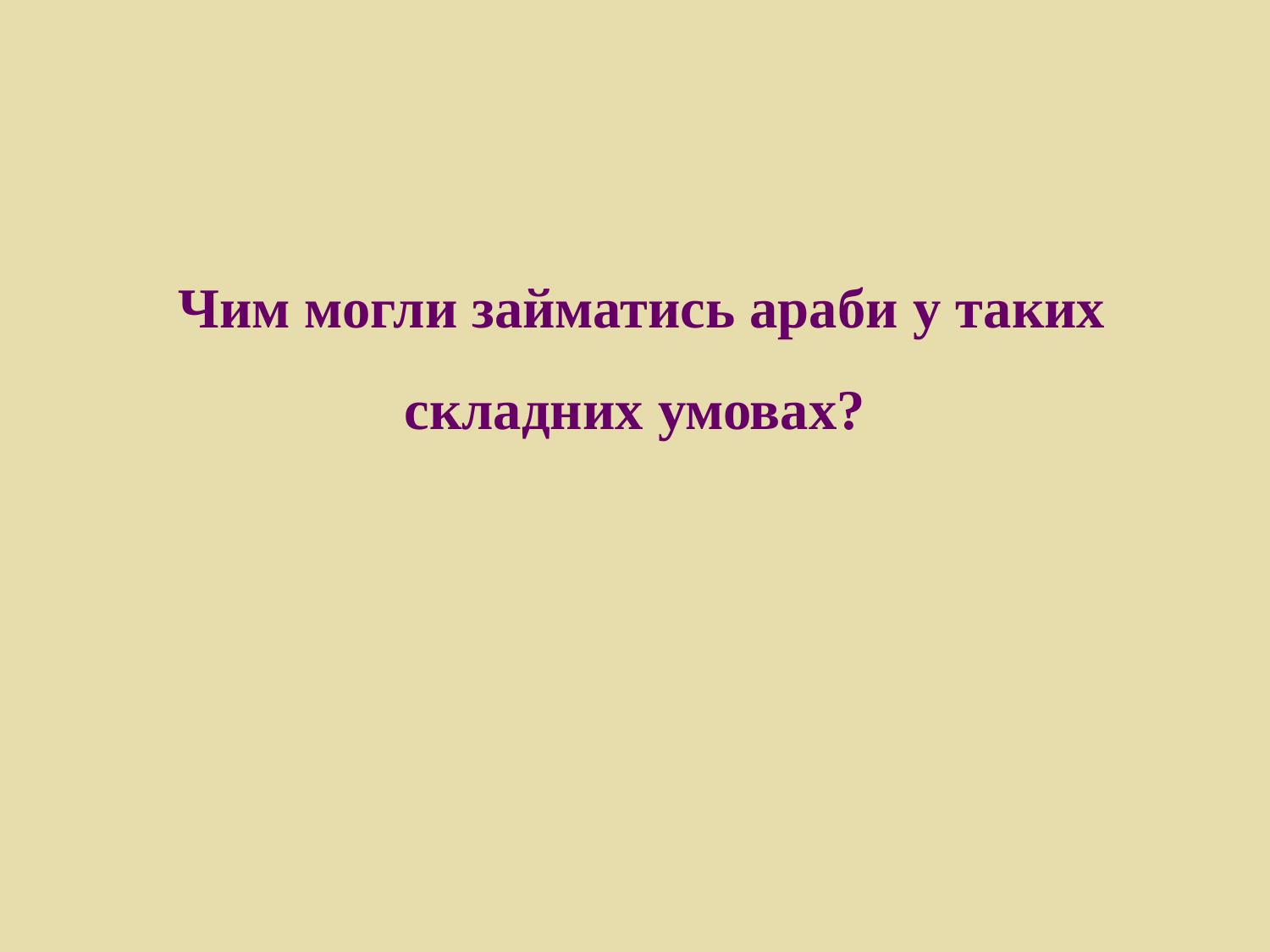

# Чим могли займатись араби у таких складних умовах?